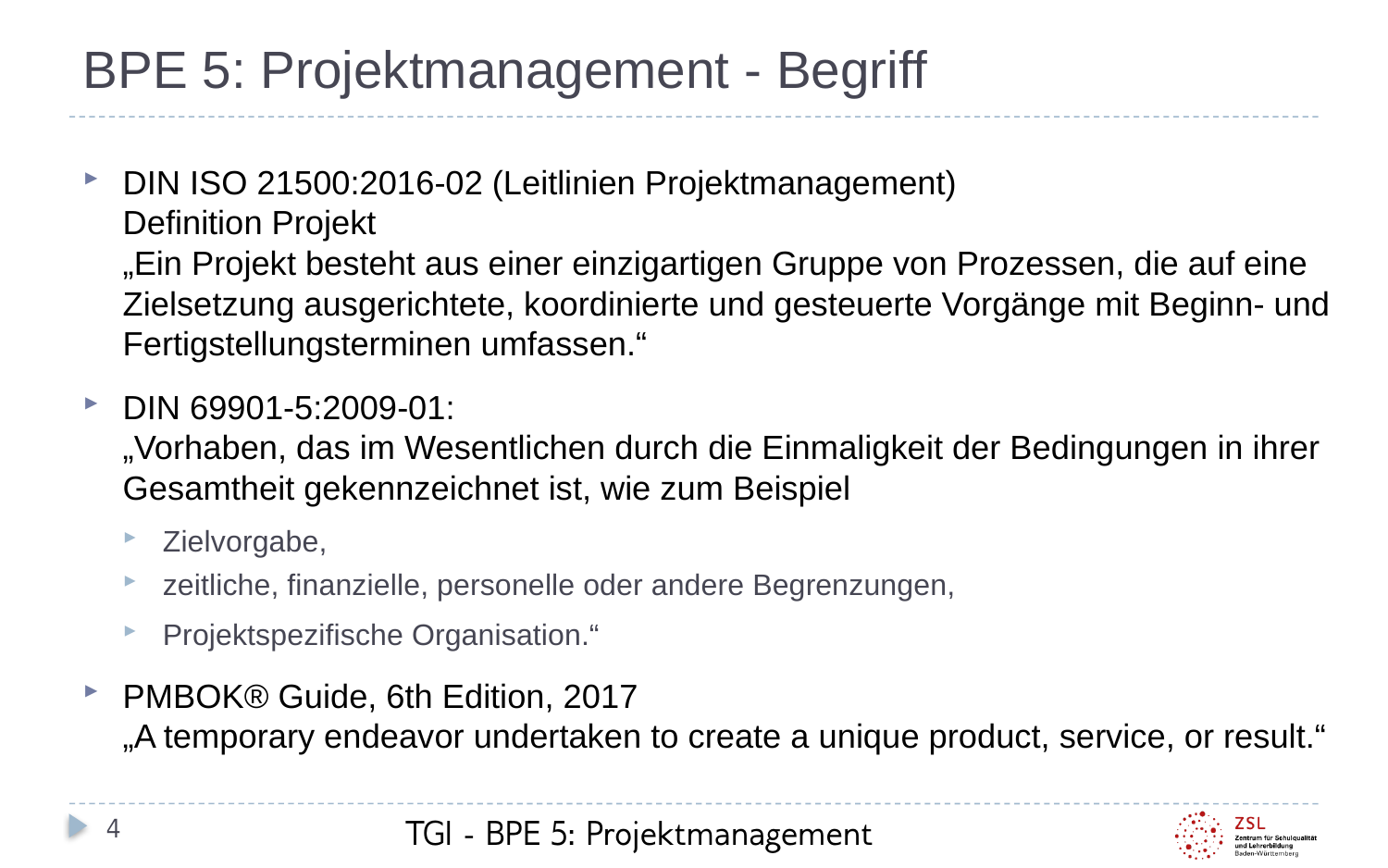

# BPE 5: Projektmanagement - Begriff
DIN ISO 21500:2016-02 (Leitlinien Projektmanagement)
Definition Projekt
„Ein Projekt besteht aus einer einzigartigen Gruppe von Prozessen, die auf eine Zielsetzung ausgerichtete, koordinierte und gesteuerte Vorgänge mit Beginn- und Fertigstellungsterminen umfassen.“
DIN 69901-5:2009-01:
„Vorhaben, das im Wesentlichen durch die Einmaligkeit der Bedingungen in ihrer Gesamtheit gekennzeichnet ist, wie zum Beispiel
Zielvorgabe,
zeitliche, finanzielle, personelle oder andere Begrenzungen,
Projektspezifische Organisation.“
PMBOK® Guide, 6th Edition, 2017
„A temporary endeavor undertaken to create a unique product, service, or result.“
TGI - BPE 5: Projektmanagement
4